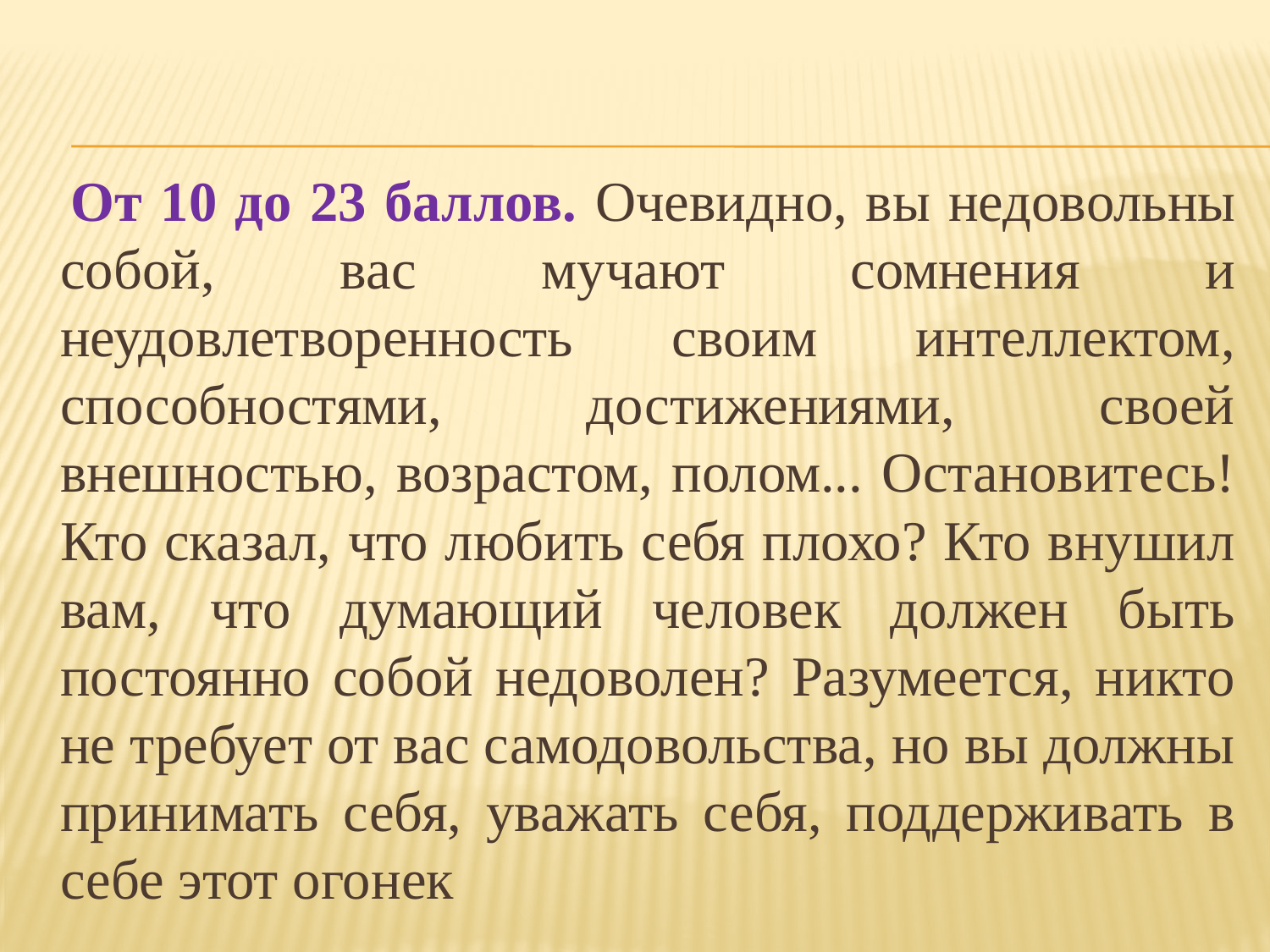

От 10 до 23 баллов. Очевидно, вы недовольны собой, вас мучают сомнения и неудовлетворенность своим интеллектом, способностями, достижениями, своей внешностью, возрастом, полом... Остановитесь! Кто сказал, что любить себя плохо? Кто внушил вам, что думающий человек должен быть постоянно собой недоволен? Разумеется, никто не требует от вас самодовольства, но вы должны принимать себя, уважать себя, поддерживать в себе этот огонек